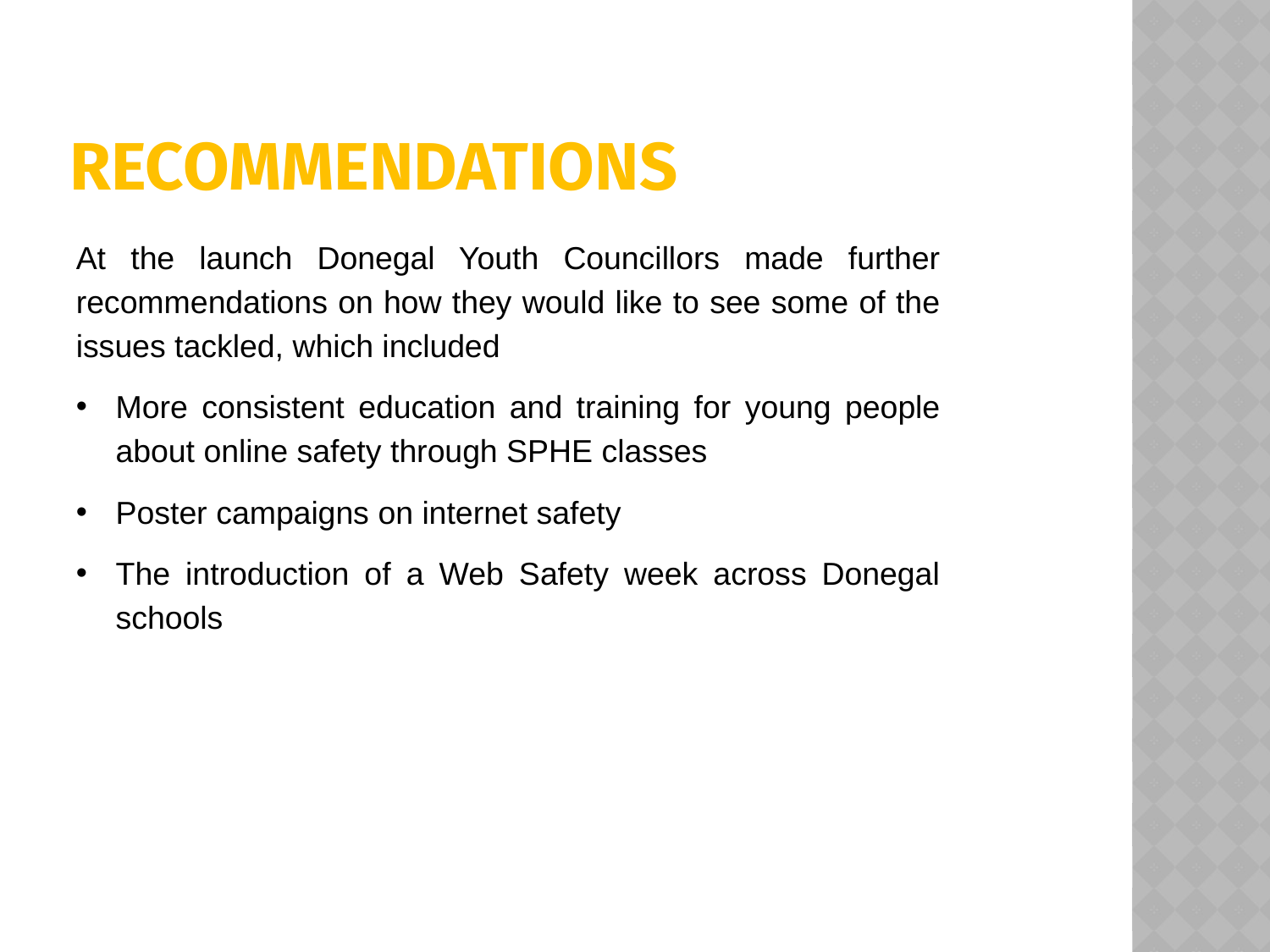

# Recommendations
At the launch Donegal Youth Councillors made further recommendations on how they would like to see some of the issues tackled, which included
More consistent education and training for young people about online safety through SPHE classes
Poster campaigns on internet safety
The introduction of a Web Safety week across Donegal schools